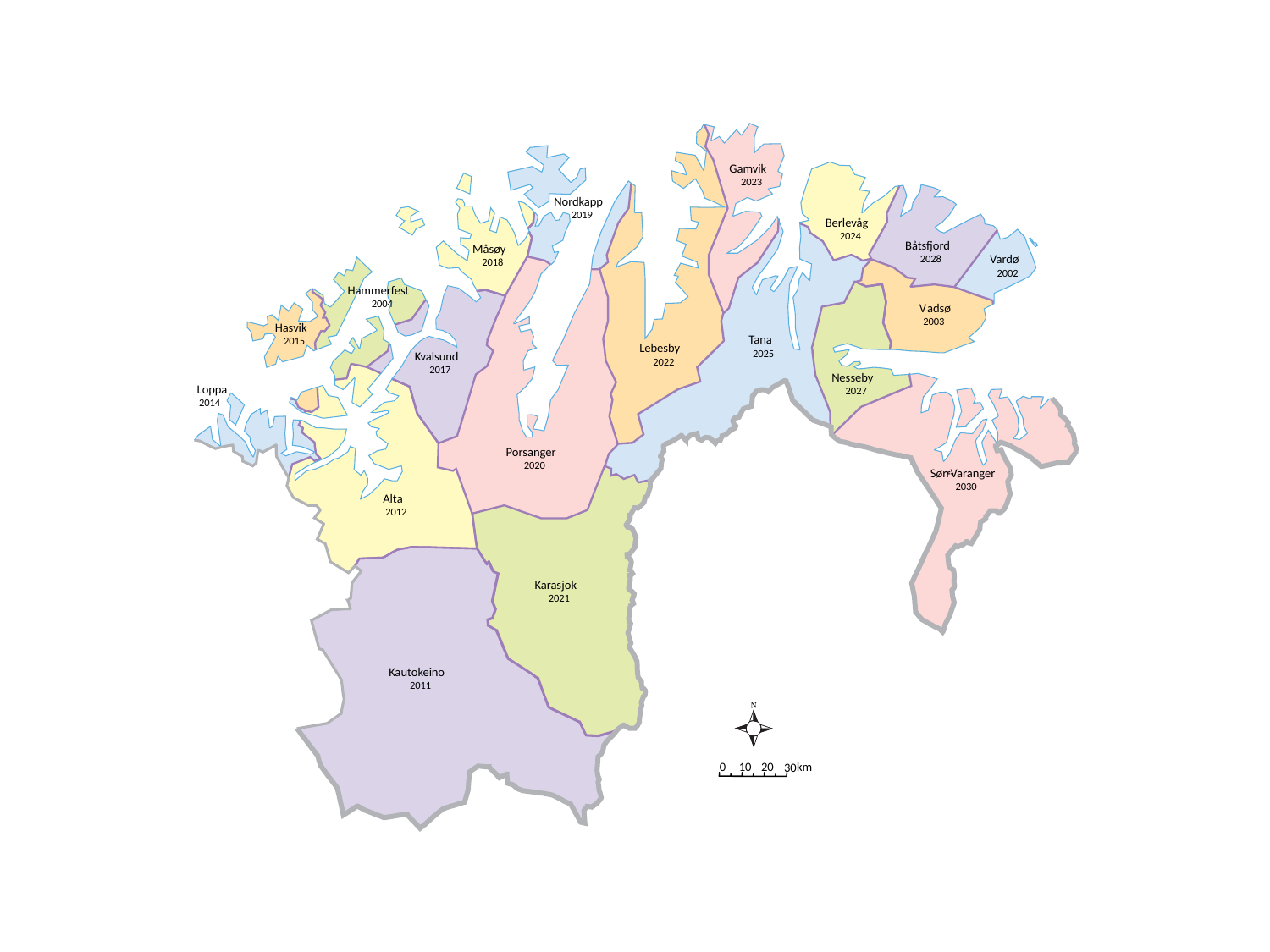

Gamvik

2023

Nordkapp

2019

Berlevåg

2024

Båtsfjord

Måsøy
Vardø
2028
2018

2002

Hammerfest

2004
V
adsø
2003

Hasvik
Tana
2015
Lebesby
2025
Kvalsund
2022
2017

Nesseby

Loppa
2027

2014

Porsanger
2020
Sør-Varanger
r
-

2030
Alta
2012

Karasjok
2021
Kautokeino
2011

0
10
20
km
30